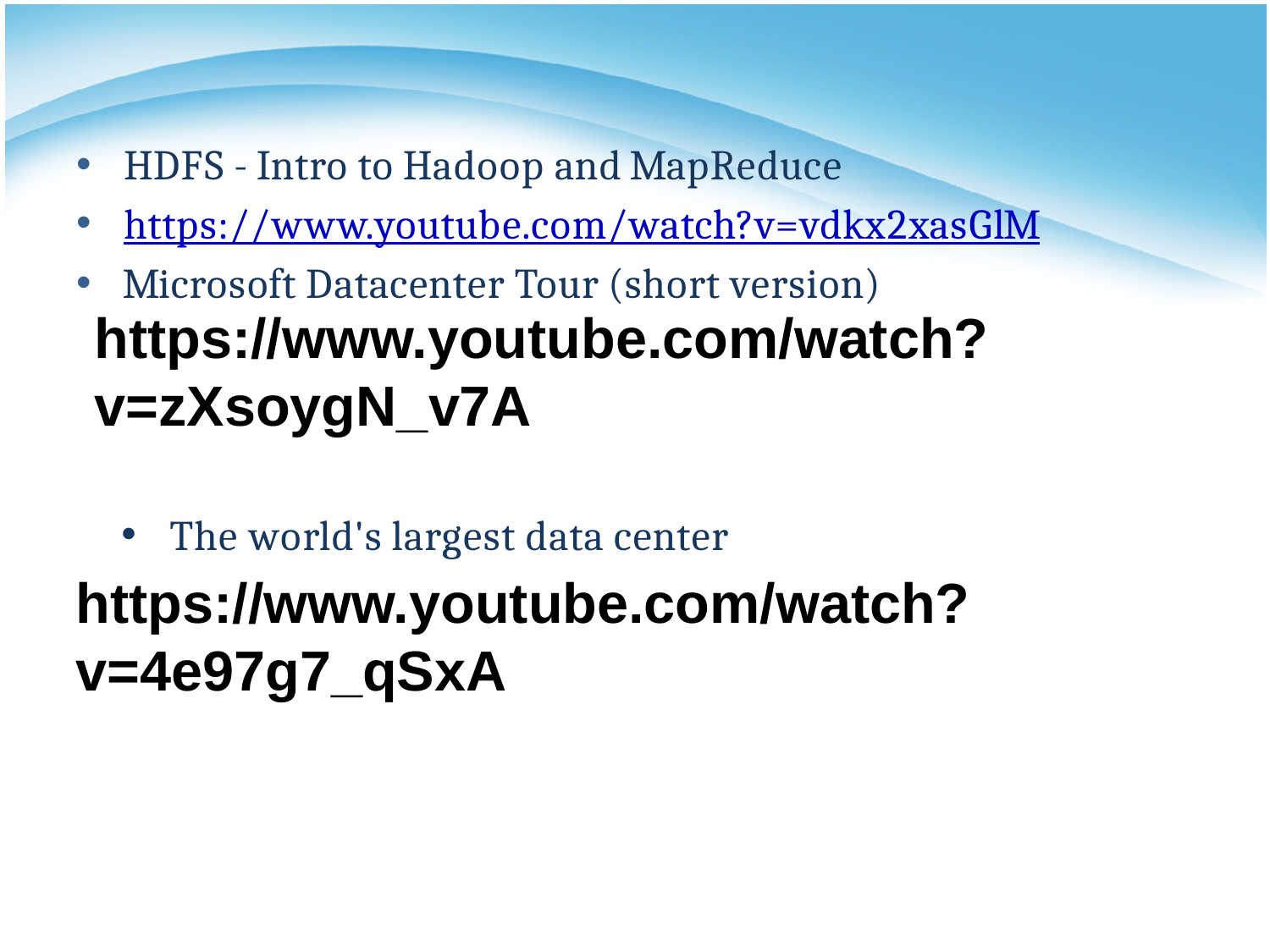

#
HDFS - Intro to Hadoop and MapReduce
https://www.youtube.com/watch?v=vdkx2xasGlM
Microsoft Datacenter Tour (short version)
https://www.youtube.com/watch?v=zXsoygN_v7A
The world's largest data center
https://www.youtube.com/watch?v=4e97g7_qSxA